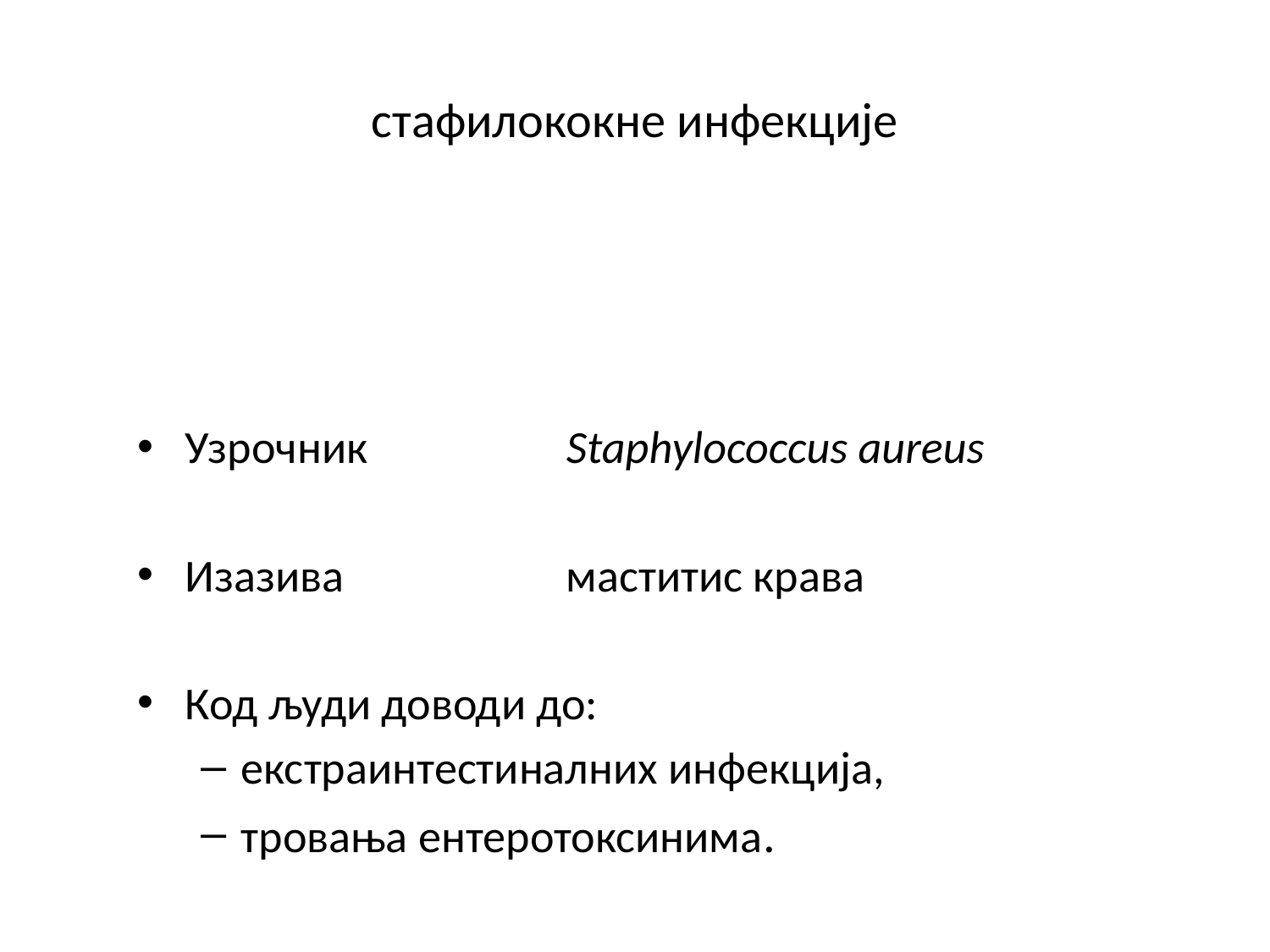

# стафилококне инфекције
Узрочник		Staphylococcus aureus

Изазива		маститис крава

Код људи доводи до:
екстраинтестиналних инфекција,
тровања ентеротоксинима.